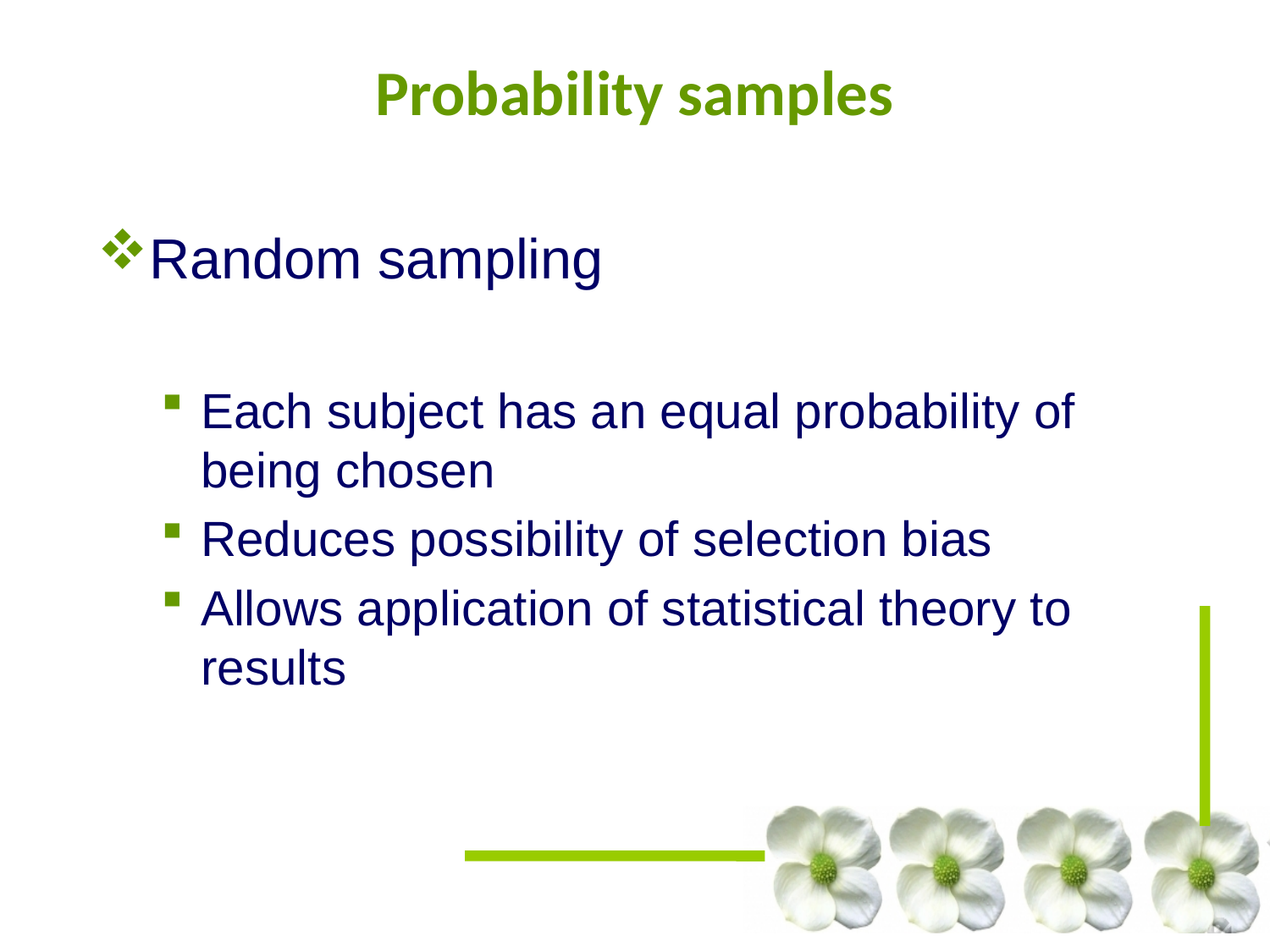

# Probability samples
Random sampling

Each subject has an equal probability of being chosen
Reduces possibility of selection bias
Allows application of statistical theory to results